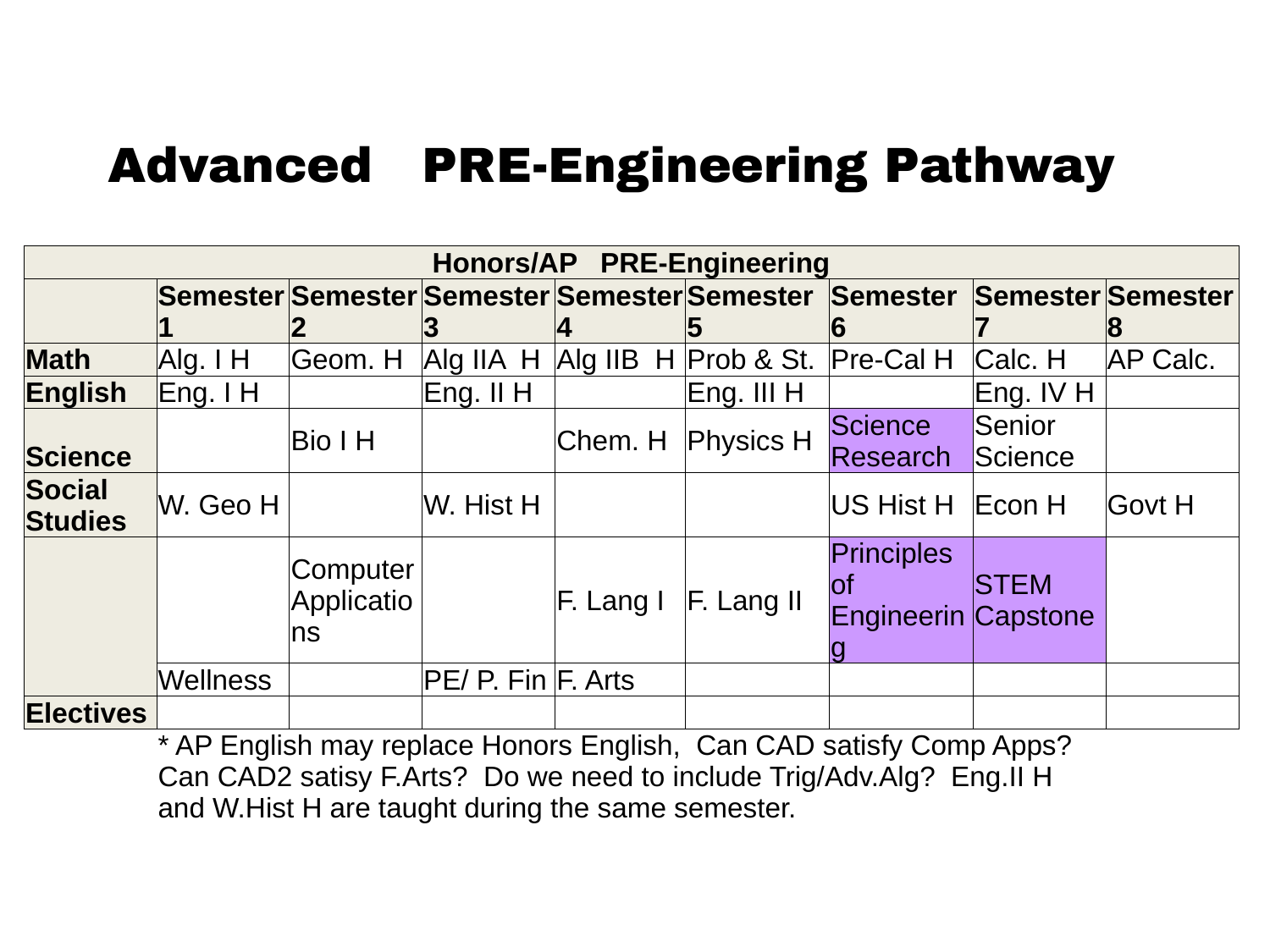

Advanced   PRE-Engineering Pathway
| Honors/AP PRE-Engineering |  |  |  |  |  |  |  |  |
| --- | --- | --- | --- | --- | --- | --- | --- | --- |
|  | Semester 1 | Semester 2 | Semester 3 | Semester 4 | Semester 5 | Semester 6 | Semester 7 | Semester 8 |
| Math | Alg. I H | Geom. H | Alg IIA H | Alg IIB H | Prob & St. | Pre-Cal H | Calc. H | AP Calc. |
| English | Eng. I H |  | Eng. II H |  | Eng. III H |  | Eng. IV H |  |
| Science |  | Bio I H |  | Chem. H | Physics H | Science Research | Senior Science |  |
| Social Studies | W. Geo H |  | W. Hist H |  |  | US Hist H | Econ H | Govt H |
|  |  | Computer Applications |  | F. Lang I | F. Lang II | Principles of Engineering | STEM Capstone |  |
|  | Wellness |  | PE/ P. Fin | F. Arts |  |  |  |  |
| Electives |  |  |  |  |  |  |  |  |
|  | \* AP English may replace Honors English, Can CAD satisfy Comp Apps? Can CAD2 satisy F.Arts? Do we need to include Trig/Adv.Alg? Eng.II H and W.Hist H are taught during the same semester. |  |  |  |  |  |  |  |
|  |  |  |  |  |  |  |  |  |
|  |  |  |  |  |  |  |  |  |